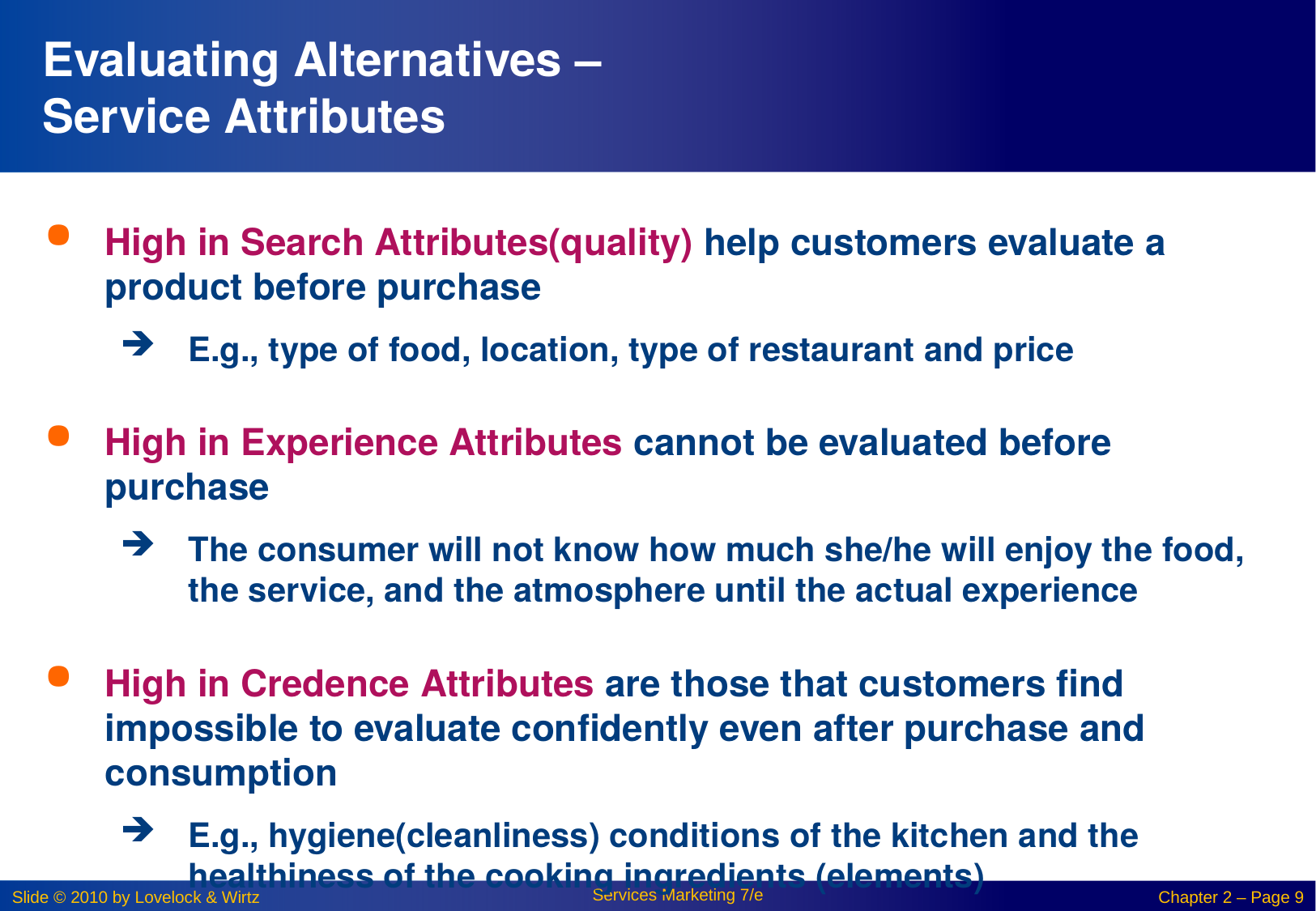

# Evaluating Alternatives – Service Attributes
High in Search Attributes(quality) help customers evaluate a product before purchase
E.g., type of food, location, type of restaurant and price
High in Experience Attributes cannot be evaluated before purchase
The consumer will not know how much she/he will enjoy the food, the service, and the atmosphere until the actual experience
High in Credence Attributes are those that customers find impossible to evaluate confidently even after purchase and consumption
E.g., hygiene(cleanliness) conditions of the kitchen and the healthiness of the cooking ingredients (elements)